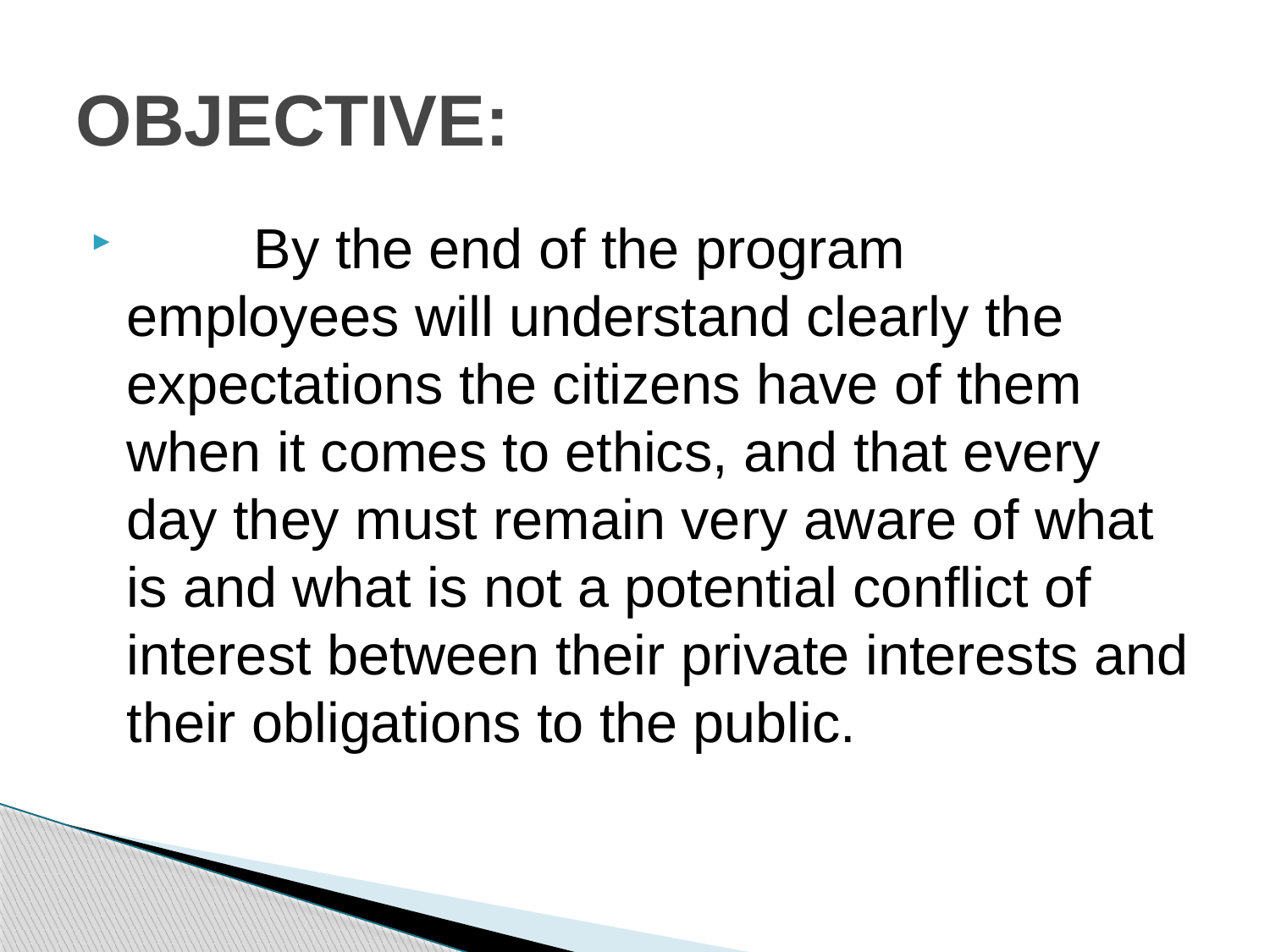

# OBJECTIVE:
	By the end of the program employees will understand clearly the expectations the citizens have of them when it comes to ethics, and that every day they must remain very aware of what is and what is not a potential conflict of interest between their private interests and their obligations to the public.